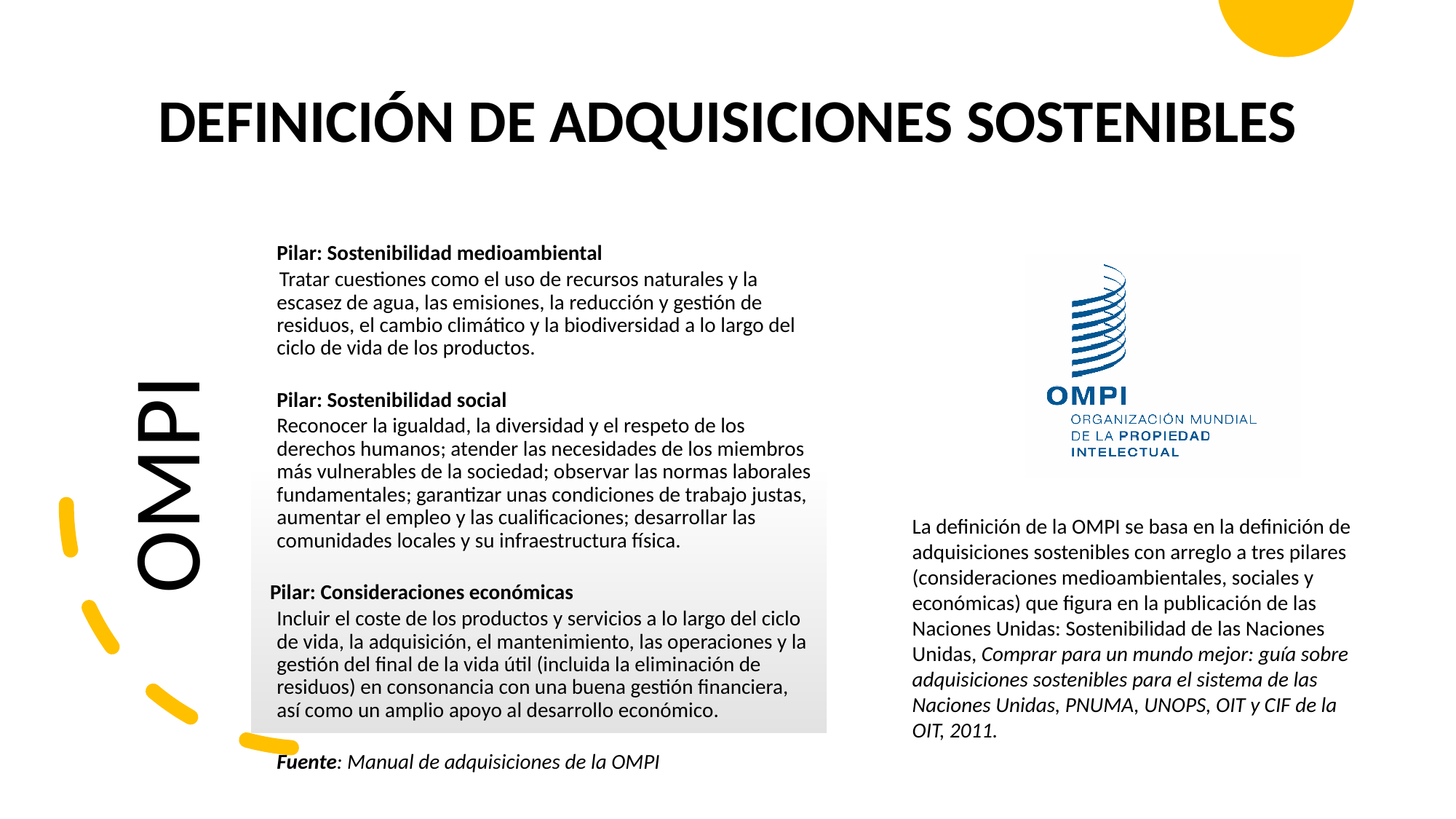

# DEFINICIÓN DE ADQUISICIONES SOSTENIBLES
OMPI
Pilar: Sostenibilidad medioambiental
  Tratar cuestiones como el uso de recursos naturales y la escasez de agua, las emisiones, la reducción y gestión de residuos, el cambio climático y la biodiversidad a lo largo del ciclo de vida de los productos.

Pilar: Sostenibilidad social
Reconocer la igualdad, la diversidad y el respeto de los derechos humanos; atender las necesidades de los miembros más vulnerables de la sociedad; observar las normas laborales fundamentales; garantizar unas condiciones de trabajo justas, aumentar el empleo y las cualificaciones; desarrollar las comunidades locales y su infraestructura física.

Pilar: Consideraciones económicas
Incluir el coste de los productos y servicios a lo largo del ciclo de vida, la adquisición, el mantenimiento, las operaciones y la gestión del final de la vida útil (incluida la eliminación de residuos) en consonancia con una buena gestión financiera, así como un amplio apoyo al desarrollo económico.

Fuente: Manual de adquisiciones de la OMPI

La definición de la OMPI se basa en la definición de adquisiciones sostenibles con arreglo a tres pilares (consideraciones medioambientales, sociales y económicas) que figura en la publicación de las Naciones Unidas: Sostenibilidad de las Naciones Unidas, Comprar para un mundo mejor: guía sobre adquisiciones sostenibles para el sistema de las Naciones Unidas, PNUMA, UNOPS, OIT y CIF de la OIT, 2011.